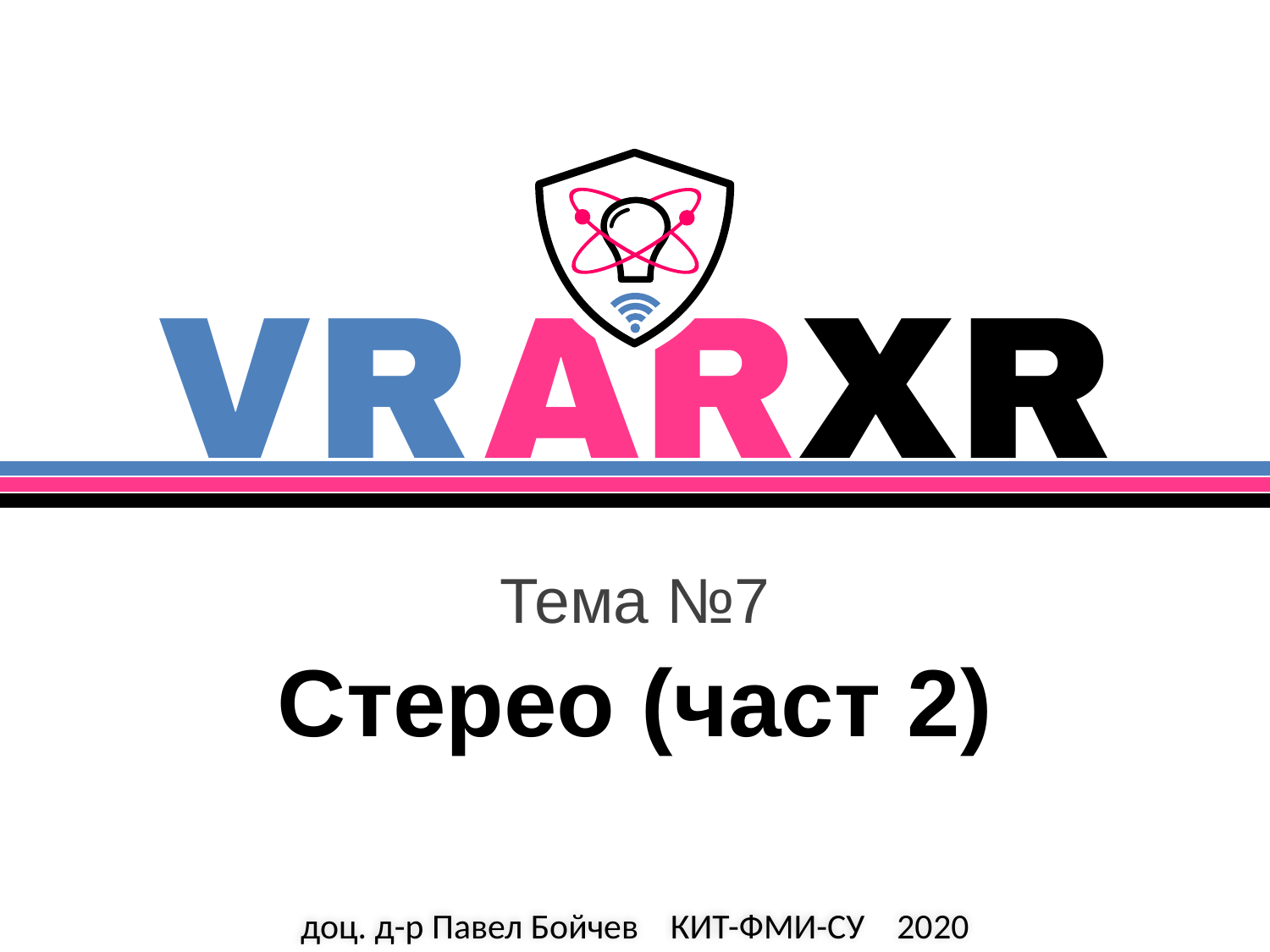

Тема №7
Стерео (част 2)
# доц. д-р Павел Бойчев    КИТ-ФМИ-СУ    2020